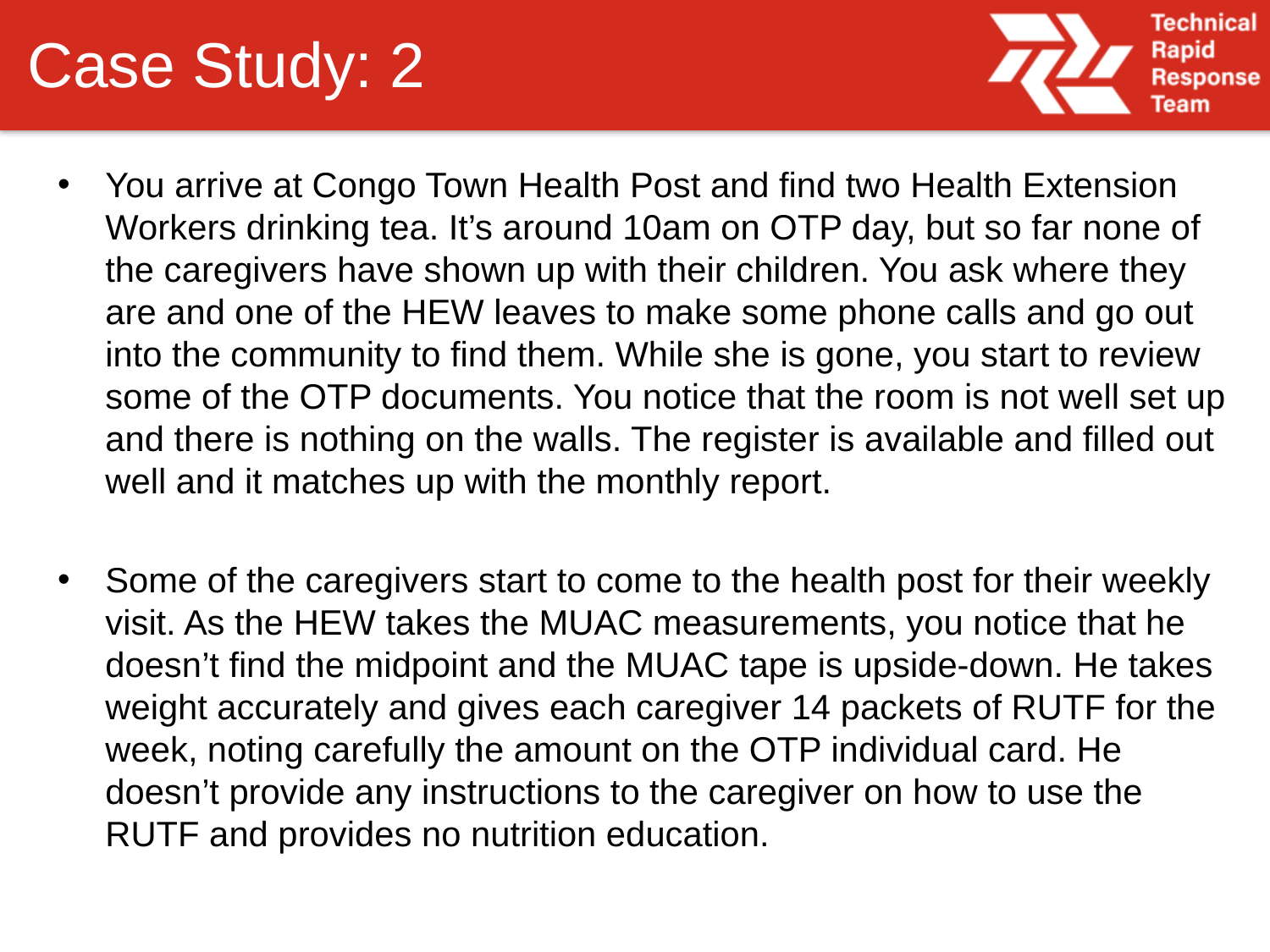

# Case Study: 2
You arrive at Congo Town Health Post and find two Health Extension Workers drinking tea. It’s around 10am on OTP day, but so far none of the caregivers have shown up with their children. You ask where they are and one of the HEW leaves to make some phone calls and go out into the community to find them. While she is gone, you start to review some of the OTP documents. You notice that the room is not well set up and there is nothing on the walls. The register is available and filled out well and it matches up with the monthly report.

Some of the caregivers start to come to the health post for their weekly visit. As the HEW takes the MUAC measurements, you notice that he doesn’t find the midpoint and the MUAC tape is upside-down. He takes weight accurately and gives each caregiver 14 packets of RUTF for the week, noting carefully the amount on the OTP individual card. He doesn’t provide any instructions to the caregiver on how to use the RUTF and provides no nutrition education.